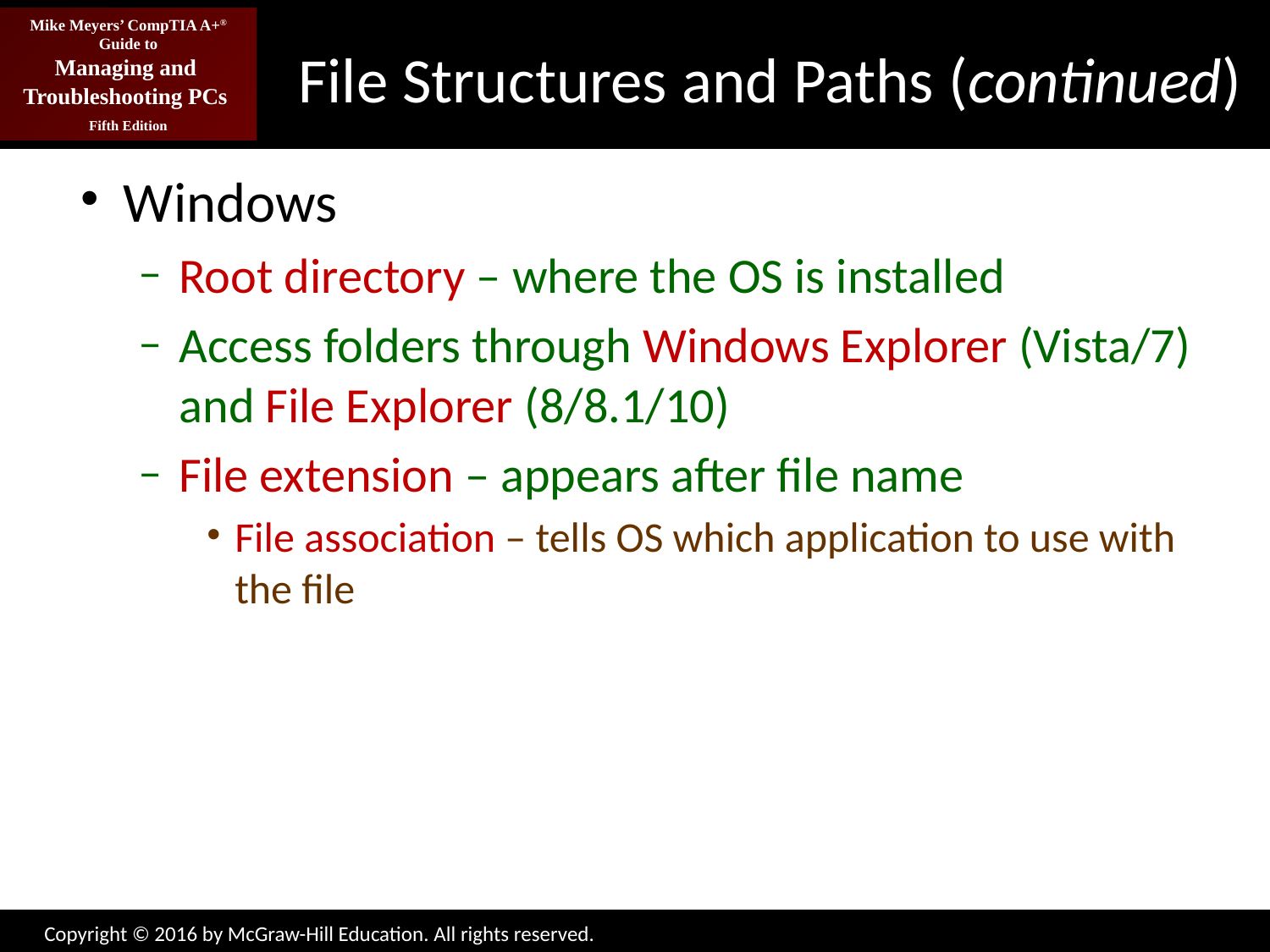

# File Structures and Paths (continued)
Windows
Root directory – where the OS is installed
Access folders through Windows Explorer (Vista/7) and File Explorer (8/8.1/10)
File extension – appears after file name
File association – tells OS which application to use with the file